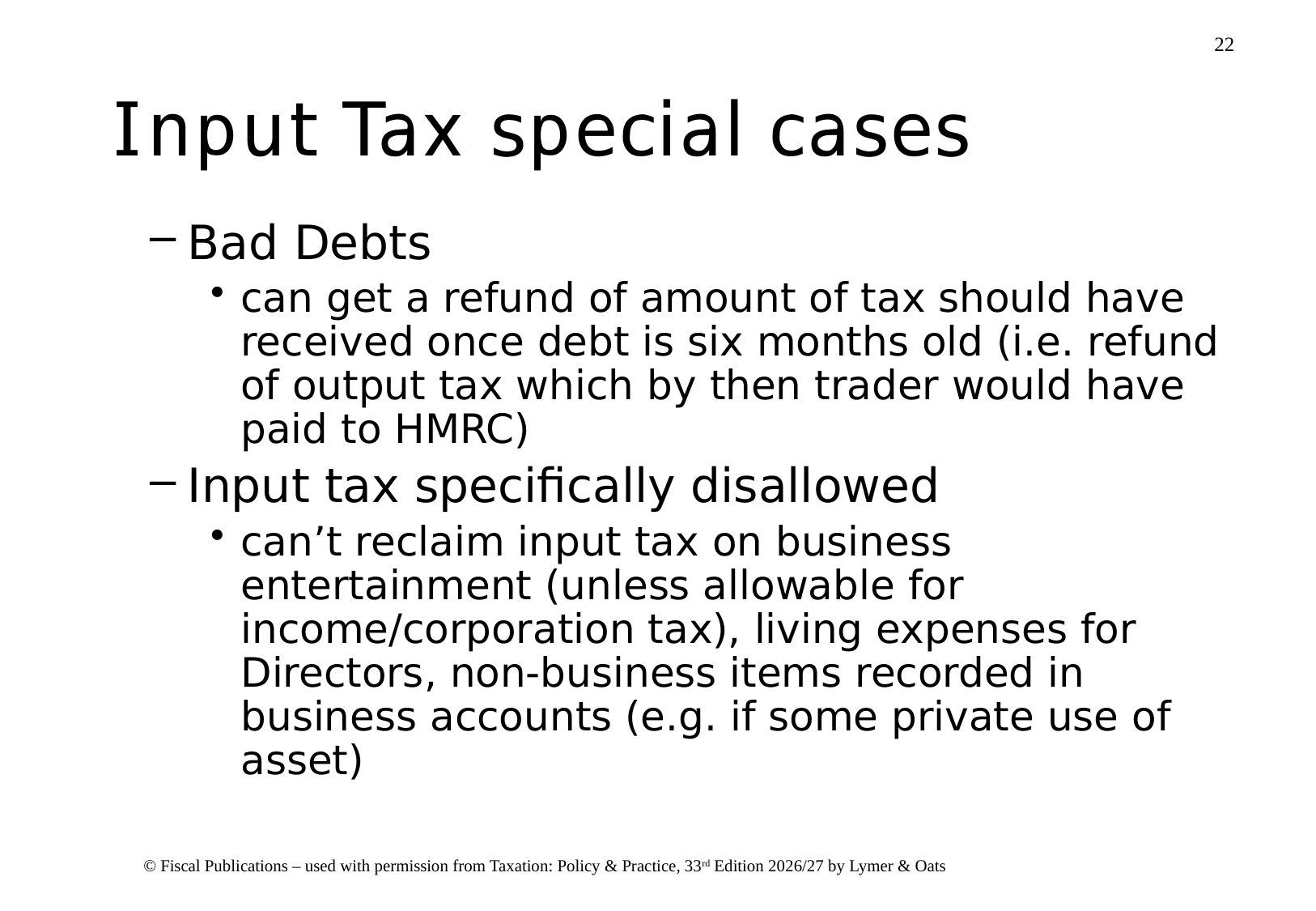

# Input Tax special cases

Bad Debts
can get a refund of amount of tax should have received once debt is six months old (i.e. refund of output tax which by then trader would have paid to HMRC)
Input tax specifically disallowed
can’t reclaim input tax on business entertainment (unless allowable for income/corporation tax), living expenses for Directors, non-business items recorded in business accounts (e.g. if some private use of asset)